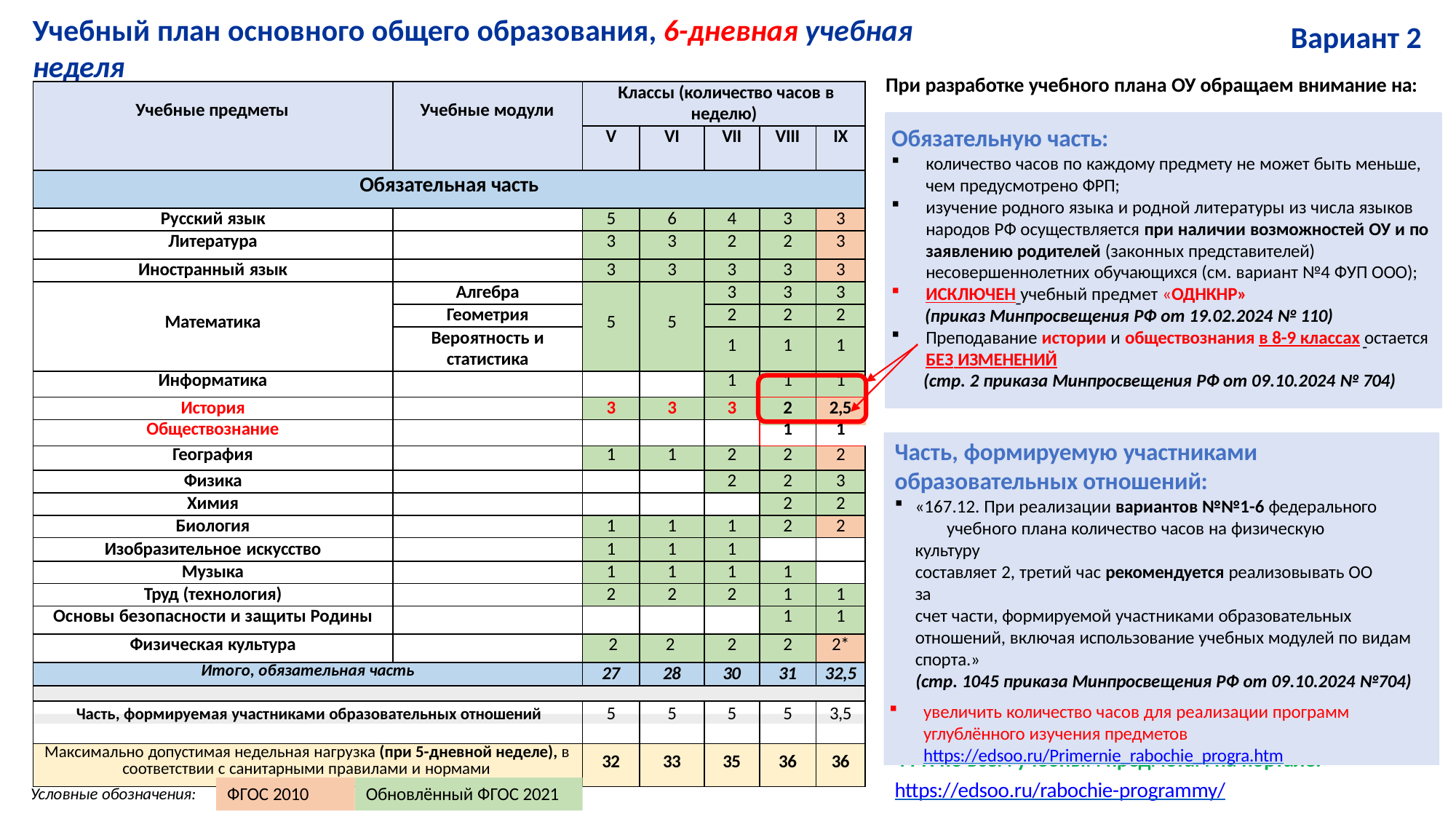

# Учебный план основного общего образования, 6-дневная учебная неделя
Вариант 2
При разработке учебного плана ОУ обращаем внимание на:

Обязательную часть:
количество часов по каждому предмету не может быть меньше,
чем предусмотрено ФРП;
изучение родного языка и родной литературы из числа языков народов РФ осуществляется при наличии возможностей ОУ и по заявлению родителей (законных представителей)
несовершеннолетних обучающихся (см. вариант №4 ФУП ООО);
ИСКЛЮЧЕН учебный предмет «ОДНКНР»
(приказ Минпросвещения РФ от 19.02.2024 № 110)
Преподавание истории и обществознания в 8-9 классах остается
БЕЗ ИЗМЕНЕНИЙ
(стр. 2 приказа Минпросвещения РФ от 09.10.2024 № 704)
| Учебные предметы | Учебные модули | Классы (количество часов в неделю) |  |  |  |  |
| --- | --- | --- | --- | --- | --- | --- |
|  |  | V | VI | VII | VIII | IX |
| Обязательная часть |  |  |  |  |  |  |
| Русский язык |  | 5 | 6 | 4 | 3 | 3 |
| Литература |  | 3 | 3 | 2 | 2 | 3 |
| Иностранный язык |  | 3 | 3 | 3 | 3 | 3 |
| Математика | Алгебра | 5 | 5 | 3 | 3 | 3 |
|  | Геометрия |  |  | 2 | 2 | 2 |
|  | Вероятность и статистика |  |  | 1 | 1 | 1 |
| Информатика |  |  |  | 1 | 1 | 1 |
| История |  | 3 | 3 | 3 | 2 | 2,5 |
| Обществознание |  |  |  |  | 1 | 1 |
| География |  | 1 | 1 | 2 | 2 | 2 |
| Физика |  |  |  | 2 | 2 | 3 |
| Химия |  |  |  |  | 2 | 2 |
| Биология |  | 1 | 1 | 1 | 2 | 2 |
| Изобразительное искусство |  | 1 | 1 | 1 |  |  |
| Музыка |  | 1 | 1 | 1 | 1 |  |
| Труд (технология) |  | 2 | 2 | 2 | 1 | 1 |
| Основы безопасности и защиты Родины |  |  |  |  | 1 | 1 |
| Физическая культура |  | 2 | 2 | 2 | 2 | 2\* |
| Итого, обязательная часть |  | 27 | 28 | 30 | 31 | 32,5 |
|  |  |  |  |  |  |  |
| Часть, формируемая участниками образовательных отношений |  | 5 | 5 | 5 | 5 | 3,5 |
| Максимально допустимая недельная нагрузка (при 5-дневной неделе), в соответствии с санитарными правилами и нормами |  | 32 | 33 | 35 | 36 | 36 |

Часть, формируемую участниками образовательных отношений:
«167.12. При реализации вариантов №№1-6 федерального 	учебного плана количество часов на физическую культуру
составляет 2, третий час рекомендуется реализовывать ОО за
счет части, формируемой участниками образовательных
отношений, включая использование учебных модулей по видам спорта.»
(стр. 1045 приказа Минпросвещения РФ от 09.10.2024 №704)
увеличить количество часов для реализации программ углублённого изучения предметов https://edsoo.ru/Primernie_rabochie_progra.htm

ФРП по всем учебным предметам на портале:
https://edsoo.ru/rabochie-programmy/

ФГОС 2010
Обновлённый ФГОС 2021
Условные обозначения: